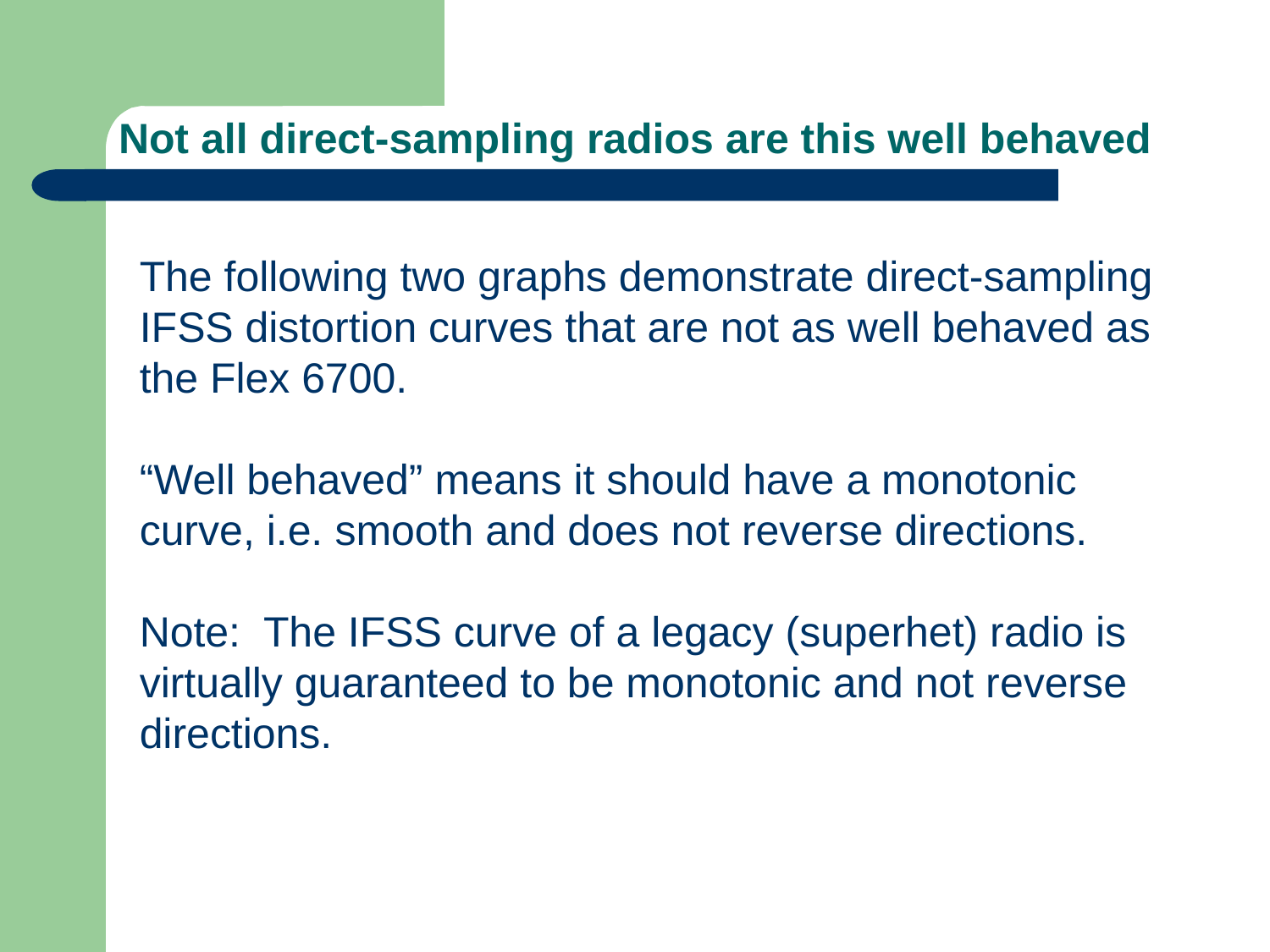

# Not all direct-sampling radios are this well behaved
The following two graphs demonstrate direct-sampling IFSS distortion curves that are not as well behaved as the Flex 6700.

“Well behaved” means it should have a monotonic curve, i.e. smooth and does not reverse directions.

Note:  The IFSS curve of a legacy (superhet) radio is virtually guaranteed to be monotonic and not reverse directions.